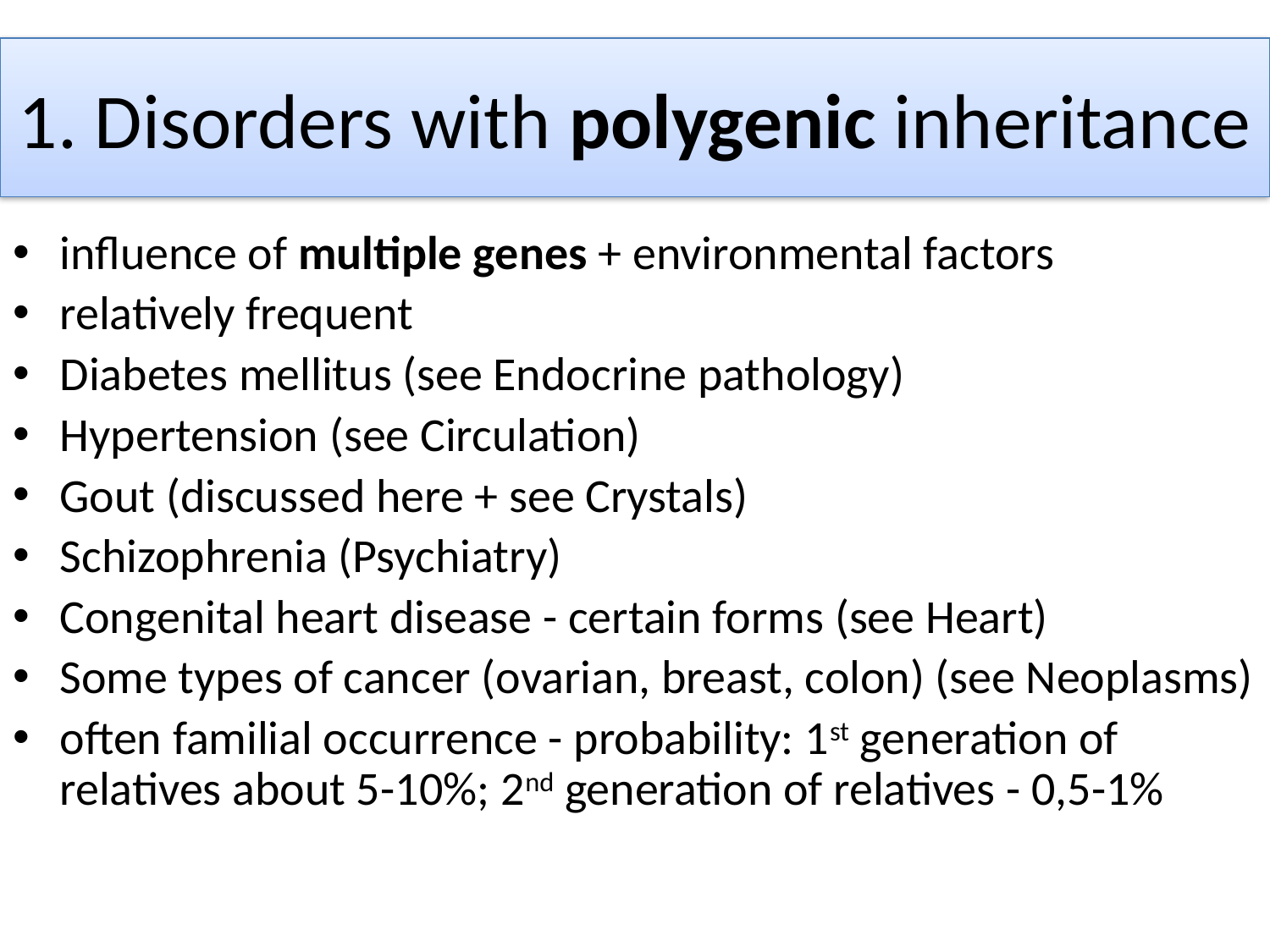

# 1. Disorders with polygenic inheritance
influence of multiple genes + environmental factors
relatively frequent
Diabetes mellitus (see Endocrine pathology)
Hypertension (see Circulation)
Gout (discussed here + see Crystals)
Schizophrenia (Psychiatry)
Congenital heart disease - certain forms (see Heart)
Some types of cancer (ovarian, breast, colon) (see Neoplasms)
often familial occurrence - probability: 1st generation of relatives about 5-10%; 2nd generation of relatives - 0,5-1%